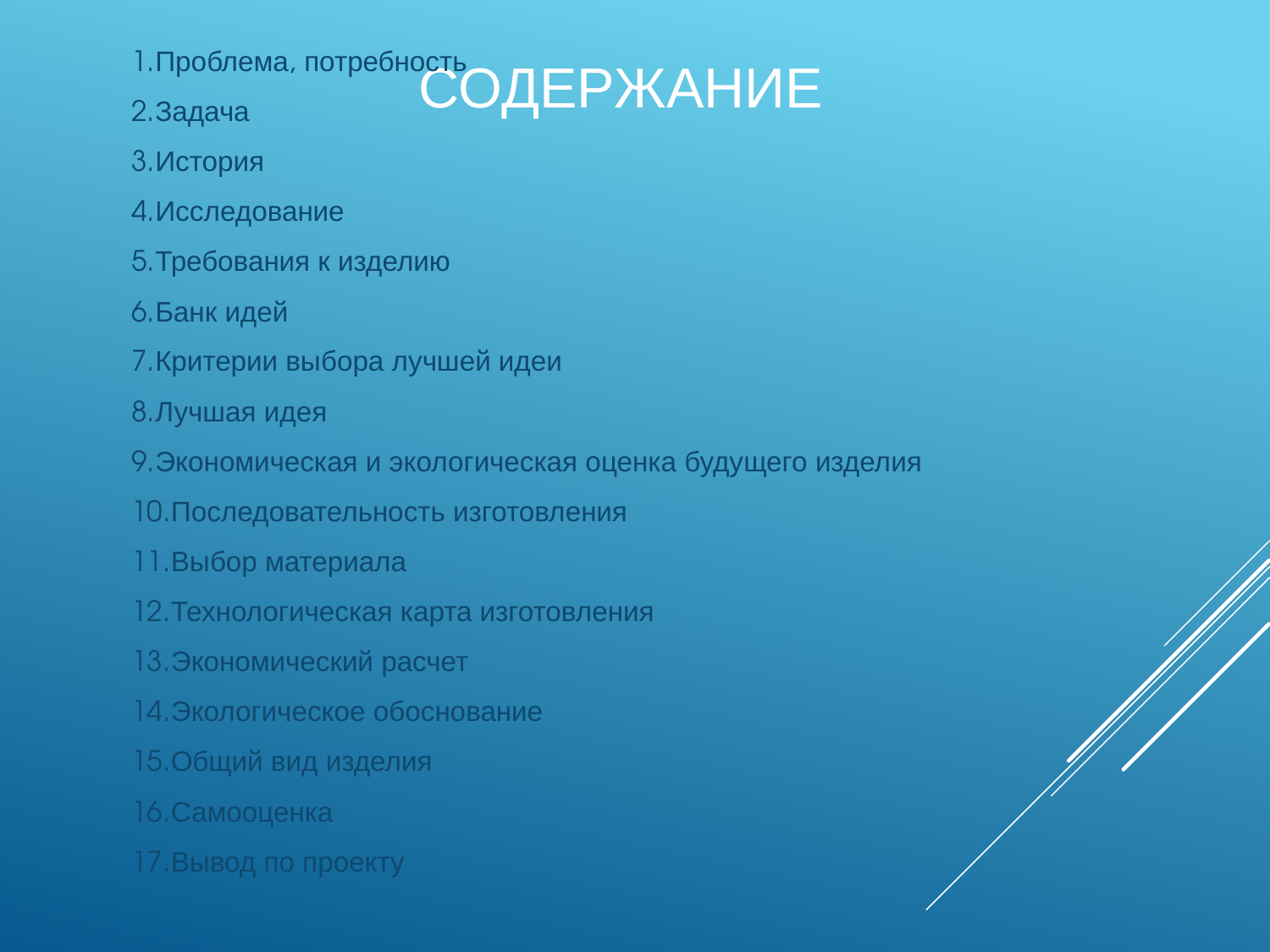

# Содержание
1.Проблема, потребность
2.Задача
3.История
4.Исследование
5.Требования к изделию
6.Банк идей
7.Критерии выбора лучшей идеи
8.Лучшая идея
9.Экономическая и экологическая оценка будущего изделия
10.Последовательность изготовления
11.Выбор материала
12.Технологическая карта изготовления
13.Экономический расчет
14.Экологическое обоснование
15.Общий вид изделия
16.Самооценка
17.Вывод по проекту